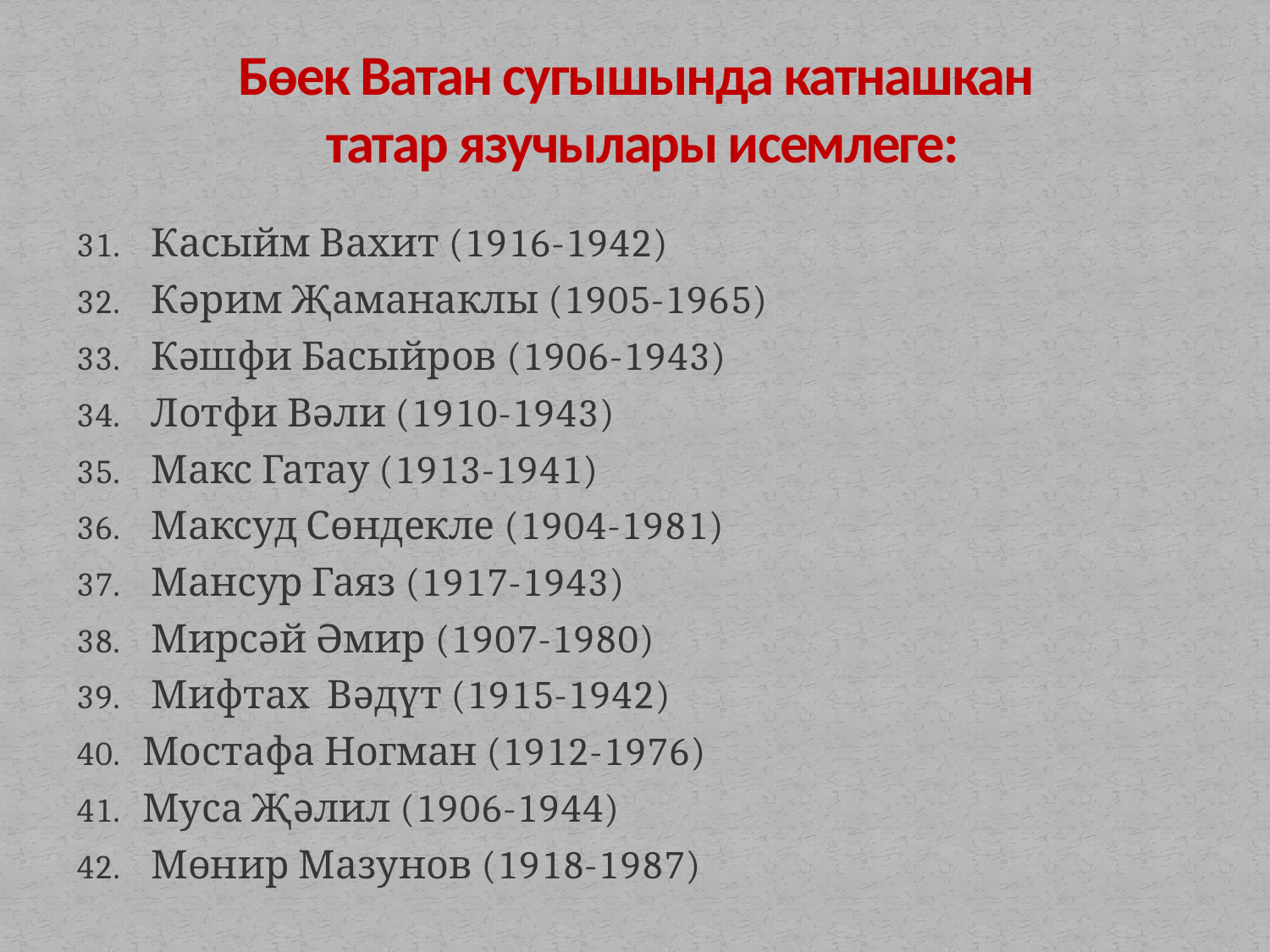

# Бөек Ватан сугышында катнашкан татар язучылары исемлеге:
 Касыйм Вахит (1916-1942)
 Кәрим Җаманаклы (1905-1965)
 Кәшфи Басыйров (1906-1943)
 Лотфи Вәли (1910-1943)
 Макс Гатау (1913-1941)
 Максуд Сөндекле (1904-1981)
 Мансур Гаяз (1917-1943)
 Мирсәй Әмир (1907-1980)
 Мифтах  Вәдүт (1915-1942)
Мостафа Ногман (1912-1976)
Муса Җәлил (1906-1944)
 Мөнир Мазунов (1918-1987)